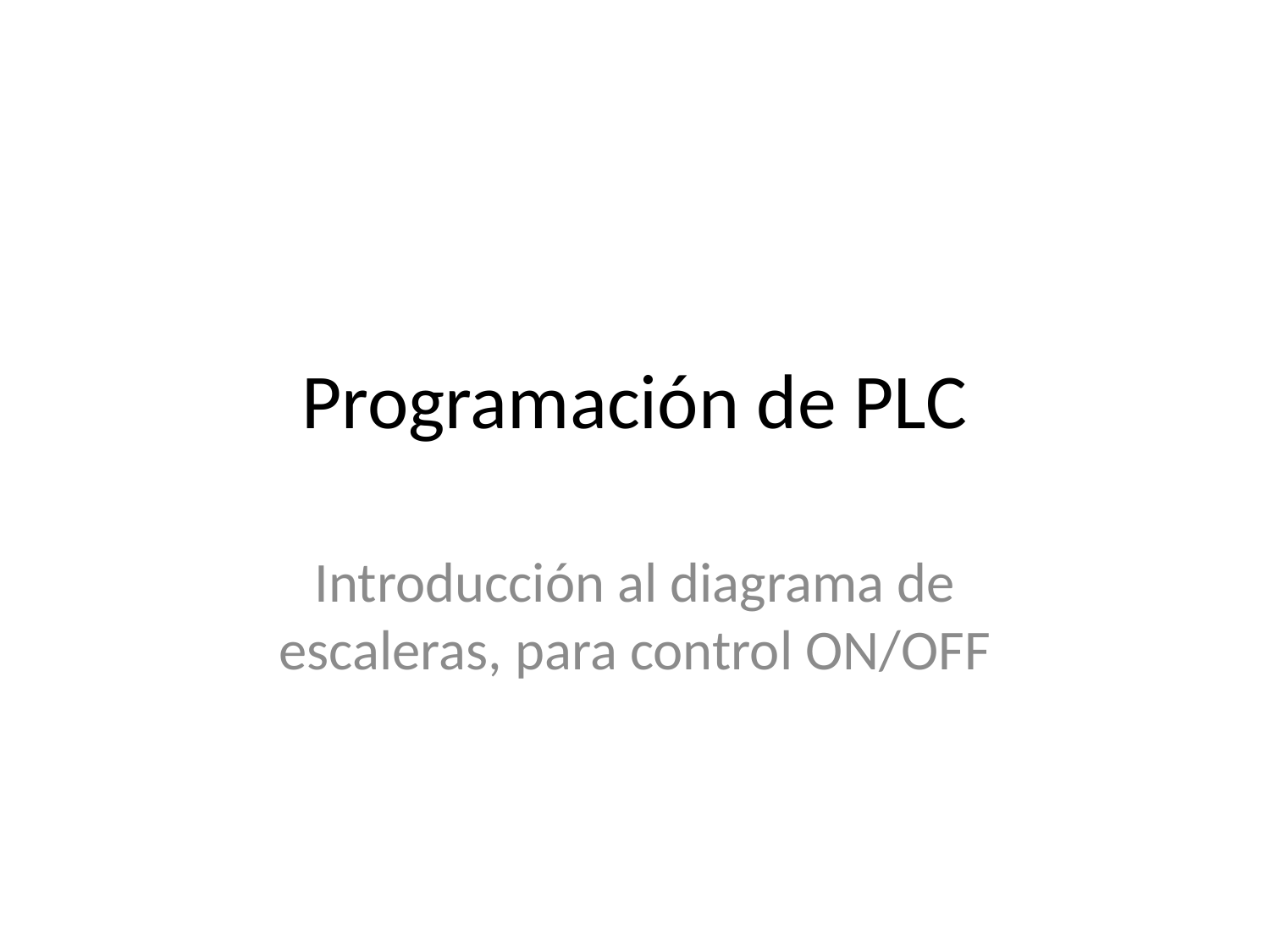

# Programación de PLC
Introducción al diagrama de escaleras, para control ON/OFF